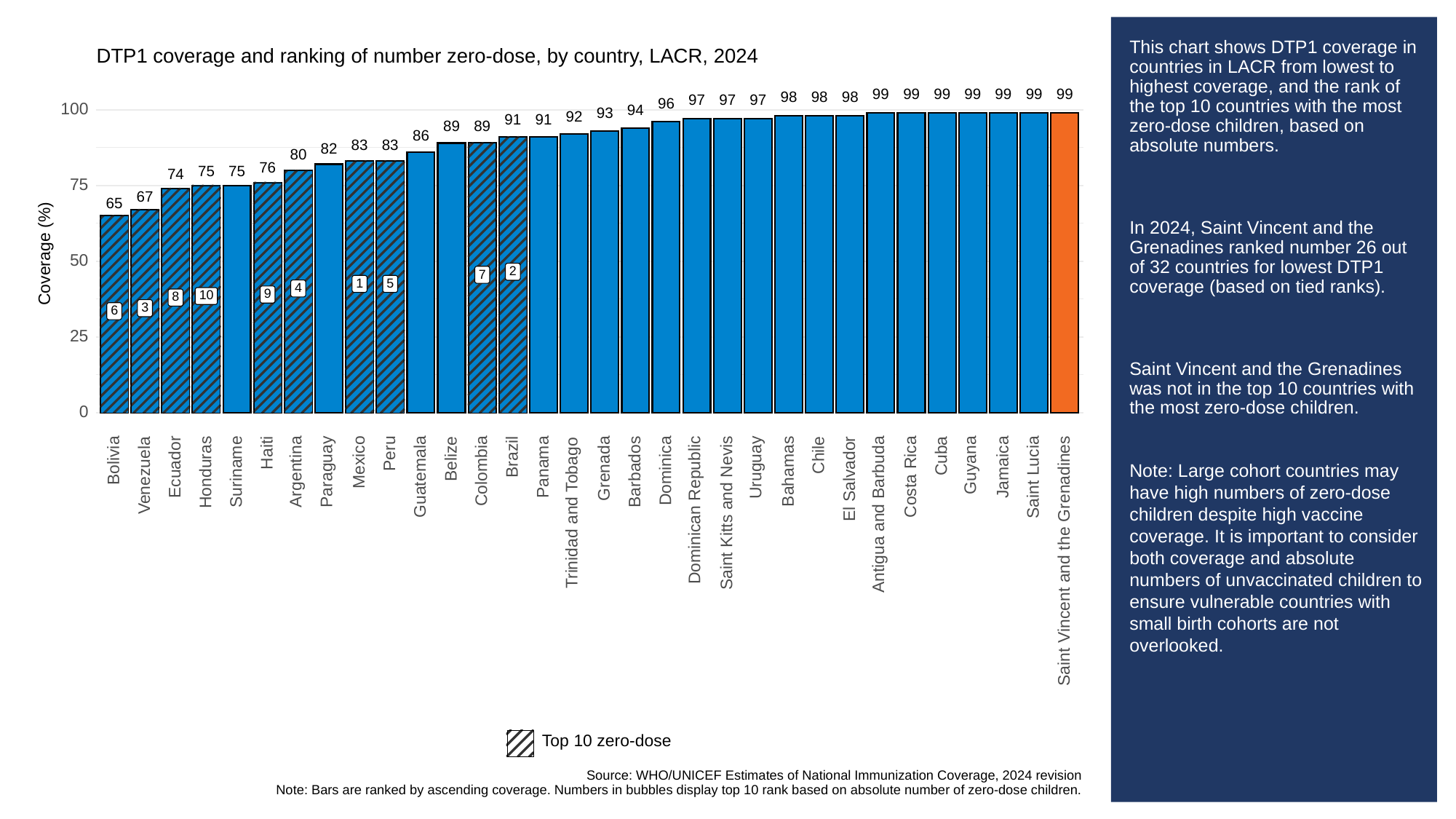

# This chart shows DTP1 coverage in countries in LACR from lowest to highest coverage, and the rank of the top 10 countries with the most zero-dose children, based on absolute numbers.

In 2024, Saint Vincent and the Grenadines ranked number 26 out of 32 countries for lowest DTP1 coverage (based on tied ranks).

Saint Vincent and the Grenadines was not in the top 10 countries with the most zero-dose children.

Note: Large cohort countries may have high numbers of zero-dose children despite high vaccine coverage. It is important to consider both coverage and absolute numbers of unvaccinated children to ensure vulnerable countries with small birth cohorts are not overlooked.

DTP1 coverage and ranking of number zero-dose, by country, LACR, 2024
99
99
99
99
99
99
99
98
98
98
97
97
97
96
100
94
93

92

91
91

89
89

86

83
83

82

80

76

75
75

74

75

67

65

Coverage (%)

50

2

7

1
5

4

9

10

8

3

6

25

0

Haiti
Peru
Chile
Cuba
Brazil
Belize
Bolivia
Mexico
Guyana
Uruguay
Jamaica
Ecuador
Panama
Grenada
Argentina
Paraguay
Dominica
Colombia
Bahamas
Suriname
Barbados
Honduras
Venezuela
Costa Rica
Guatemala
Saint Lucia
El Salvador
Dominican Republic
Trinidad and Tobago
Antigua and Barbuda
Saint Kitts and Nevis
Saint Vincent and the Grenadines

Top 10 zero-dose

Source: WHO/UNICEF Estimates of National Immunization Coverage, 2024 revision
Note: Bars are ranked by ascending coverage. Numbers in bubbles display top 10 rank based on absolute number of zero-dose children.